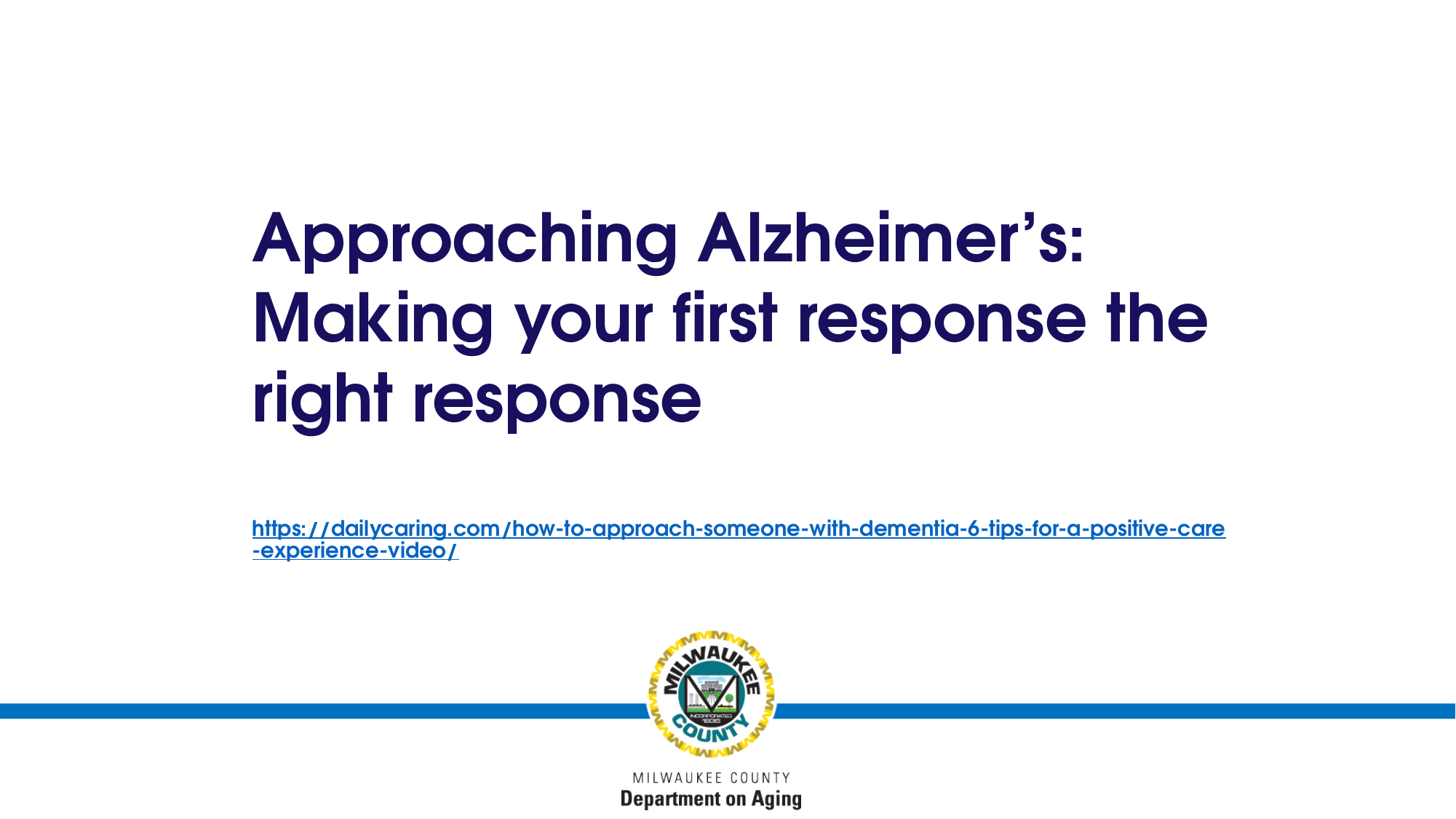

Approaching Alzheimer’s: Making your first response the right response

https://dailycaring.com/how-to-approach-someone-with-dementia-6-tips-for-a-positive-care-experience-video/